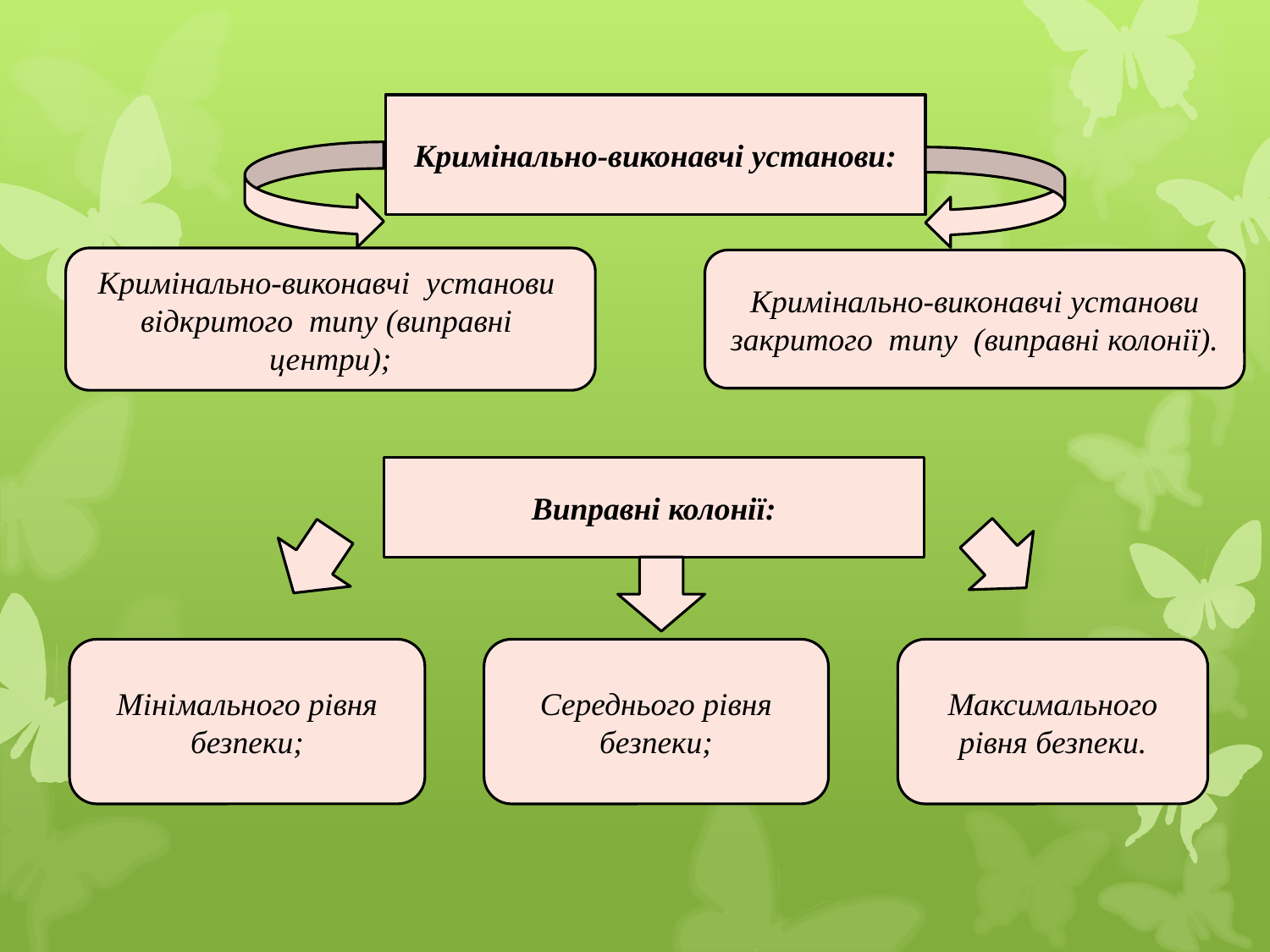

Кримінально-виконавчі установи:

Кримінально-виконавчі  установи  відкритого  типу (виправні
центри);
Кримінально-виконавчі установи закритого  типу  (виправні колонії).
Виправні колонії:

Максимального рівня безпеки.
Мінімального рівня безпеки;
Середнього рівня безпеки;